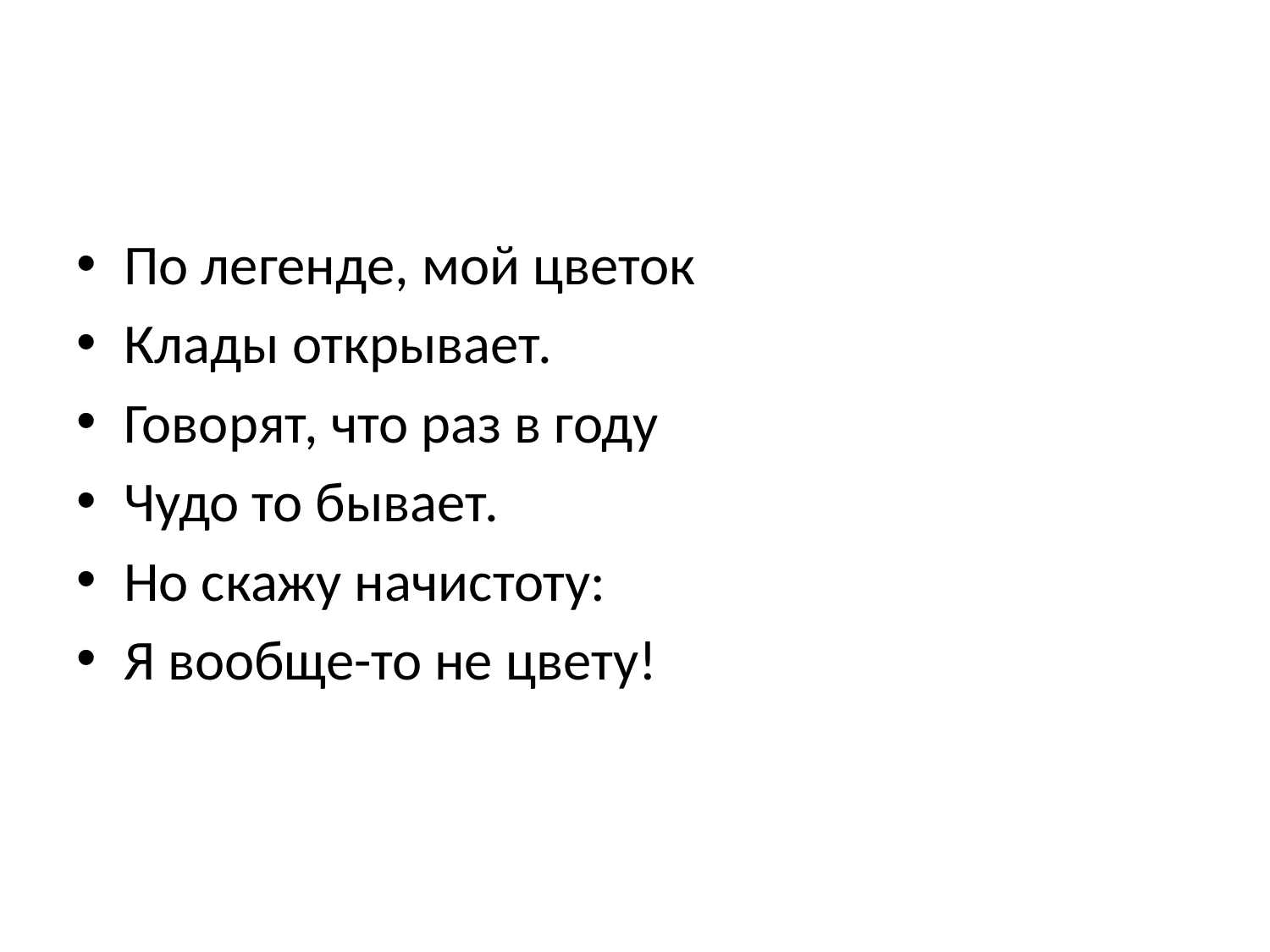

#
По легенде, мой цветок
Клады открывает.
Говорят, что раз в году
Чудо то бывает.
Но скажу начистоту:
Я вообще-то не цвету!